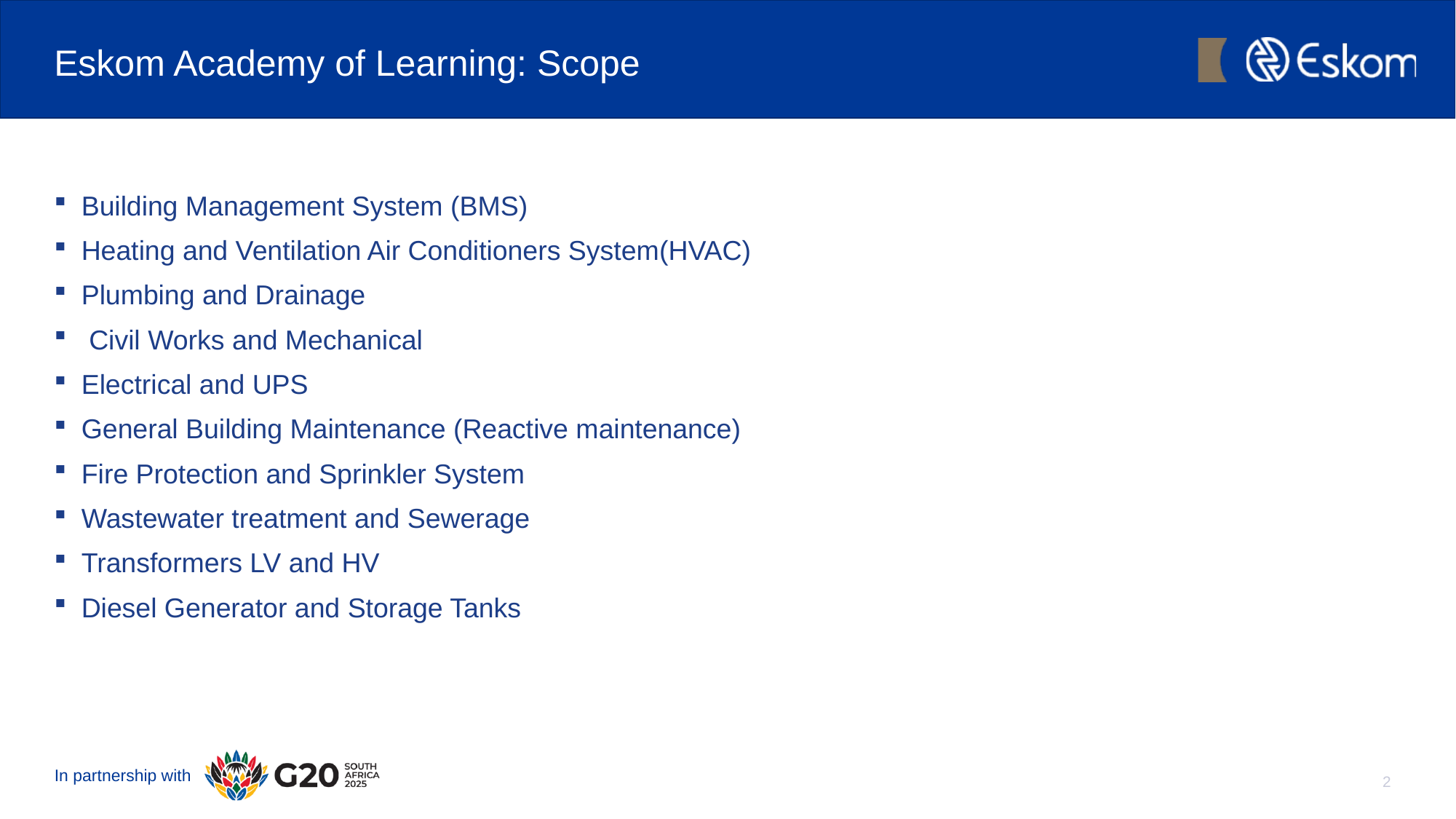

# Eskom Academy of Learning: Scope

Building Management System (BMS)
Heating and Ventilation Air Conditioners System(HVAC)
Plumbing and Drainage
 Civil Works and Mechanical
Electrical and UPS
General Building Maintenance (Reactive maintenance)
Fire Protection and Sprinkler System
Wastewater treatment and Sewerage
Transformers LV and HV
Diesel Generator and Storage Tanks

2